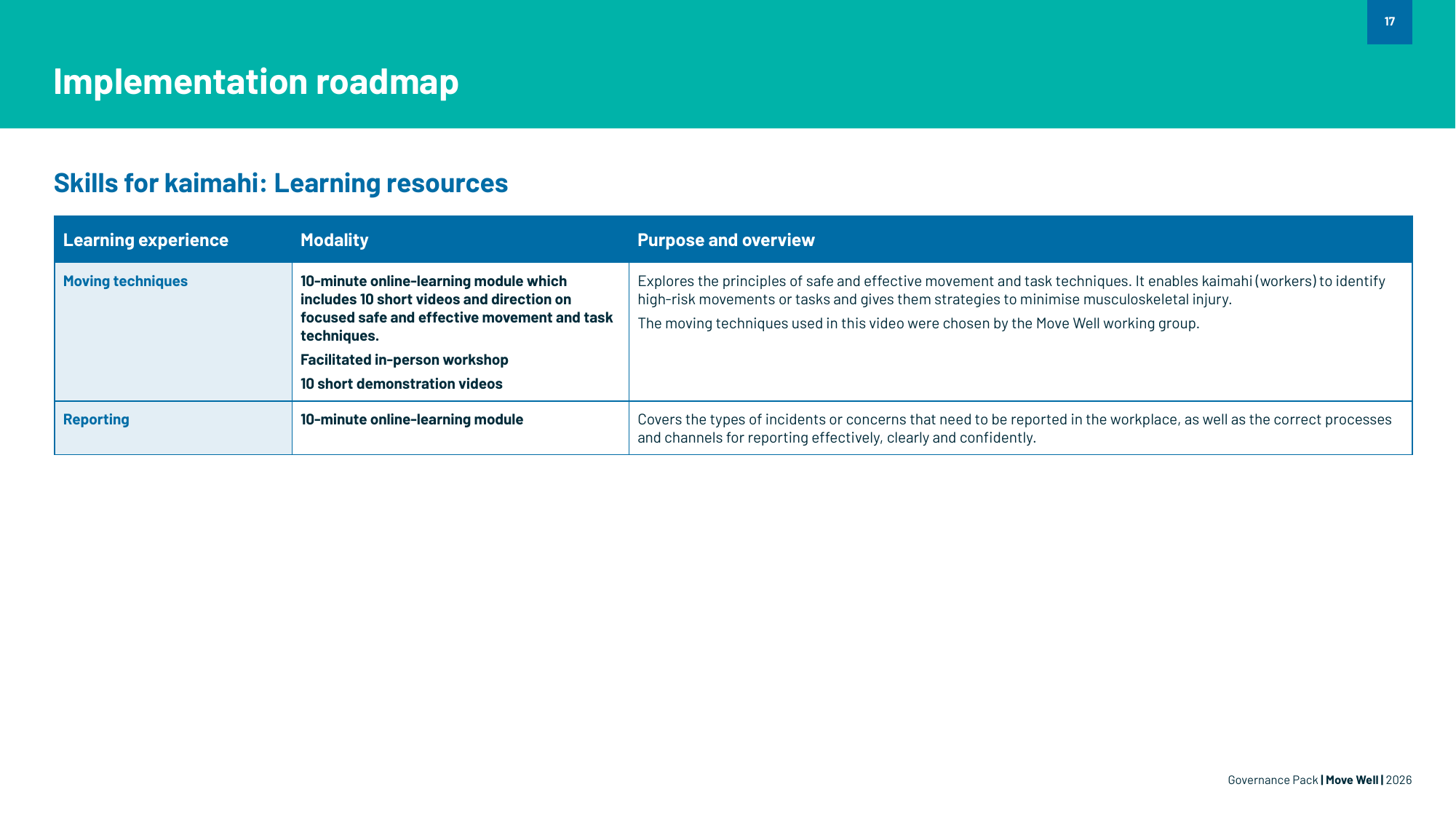

17
Implementation roadmap
Skills for kaimahi: Learning resources
| Learning experience | Modality | Purpose and overview |
| --- | --- | --- |
| Moving techniques | 10-minute online-learning module which includes 10 short videos and direction on focused safe and effective movement and task techniques. Facilitated in-person workshop 10 short demonstration videos | Explores the principles of safe and effective movement and task techniques. It enables kaimahi (workers) to identify high-risk movements or tasks and gives them strategies to minimise musculoskeletal injury. The moving techniques used in this video were chosen by the Move Well working group. |
| Reporting | 10-minute online-learning module | Covers the types of incidents or concerns that need to be reported in the workplace, as well as the correct processes and channels for reporting effectively, clearly and confidently. |